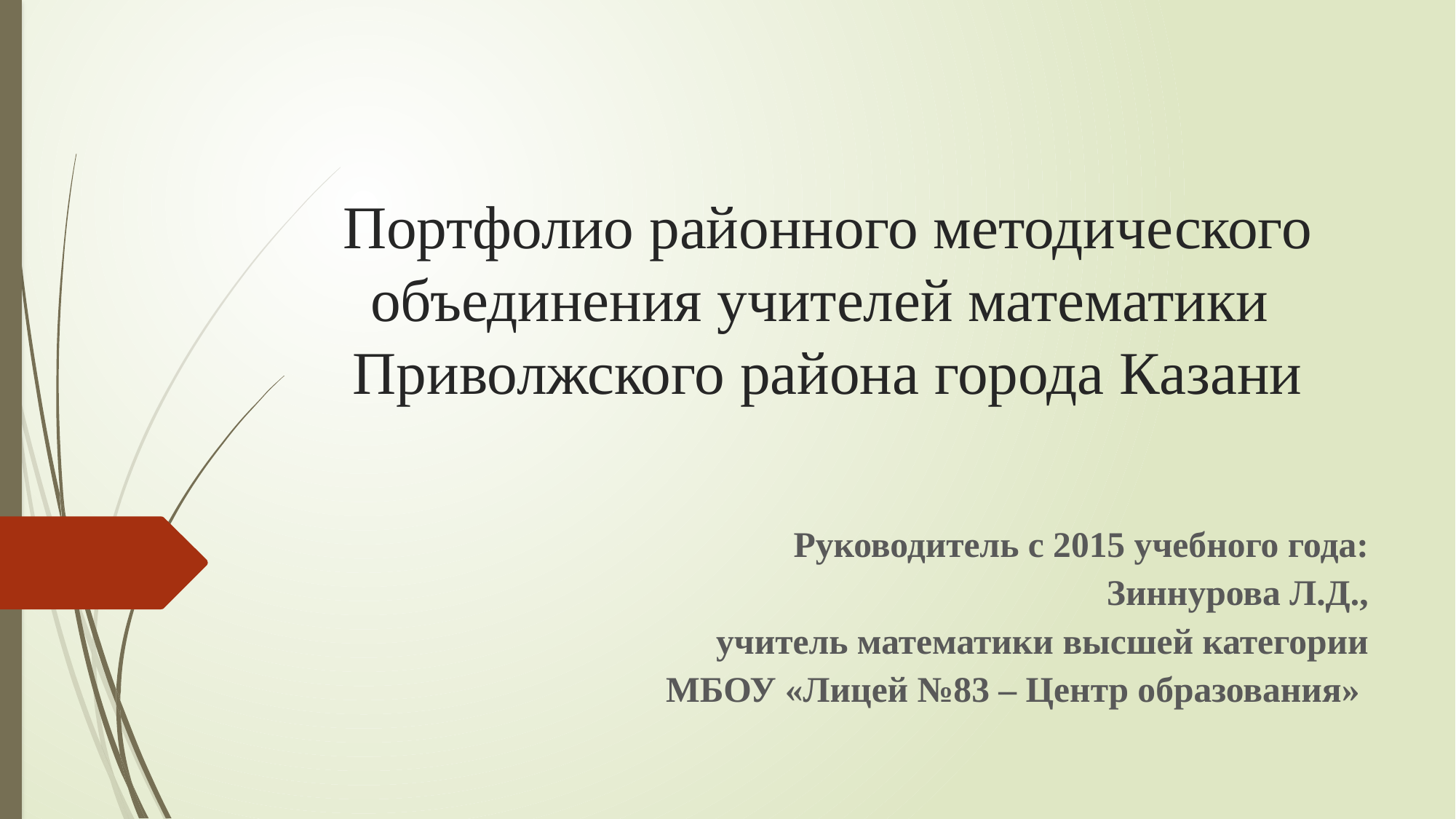

# Портфолио районного методического объединения учителей математики Приволжского района города Казани
Руководитель с 2015 учебного года:
Зиннурова Л.Д.,
учитель математики высшей категории
МБОУ «Лицей №83 – Центр образования»